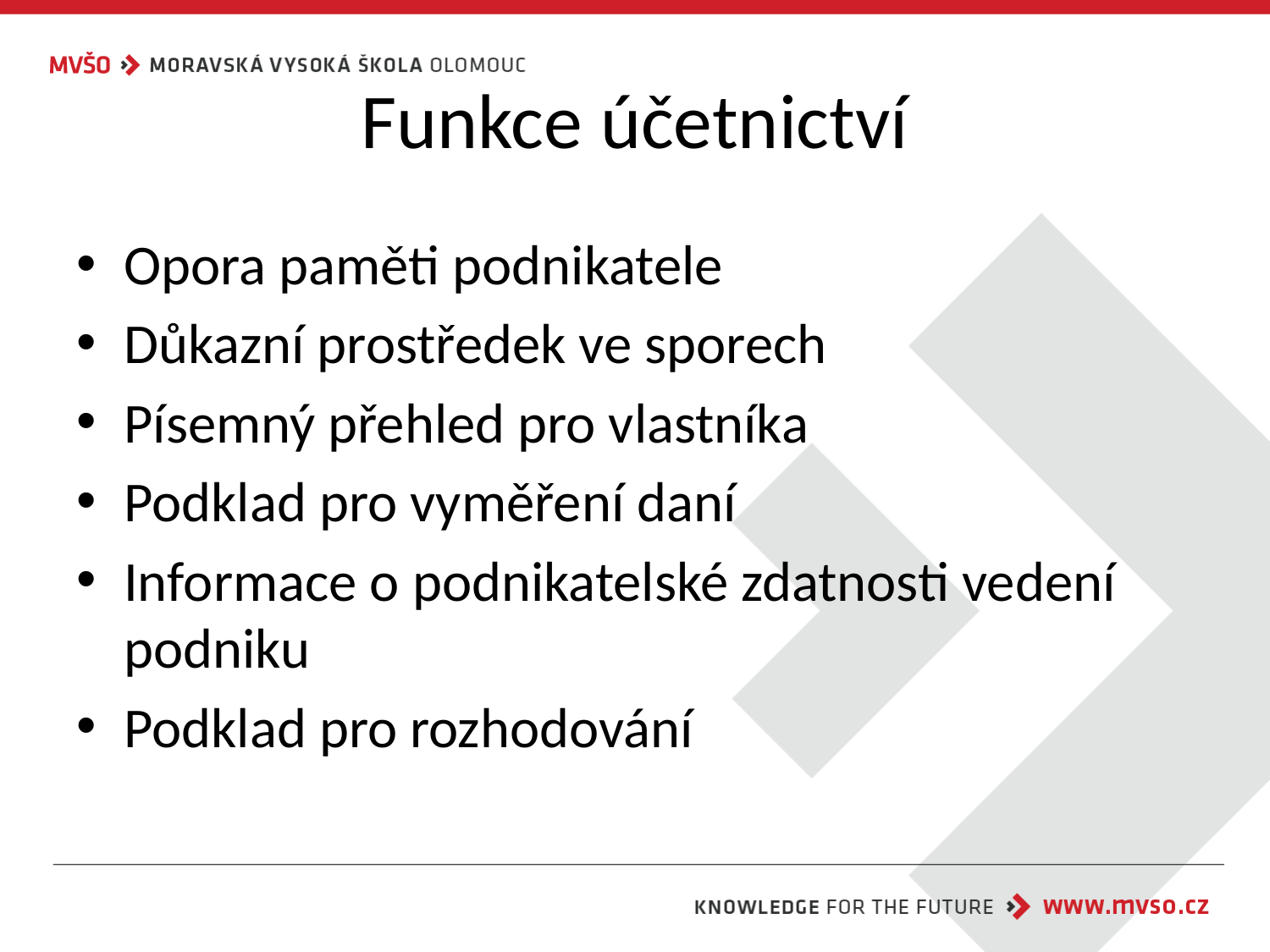

# Funkce účetnictví
Opora paměti podnikatele
Důkazní prostředek ve sporech
Písemný přehled pro vlastníka
Podklad pro vyměření daní
Informace o podnikatelské zdatnosti vedení podniku
Podklad pro rozhodování